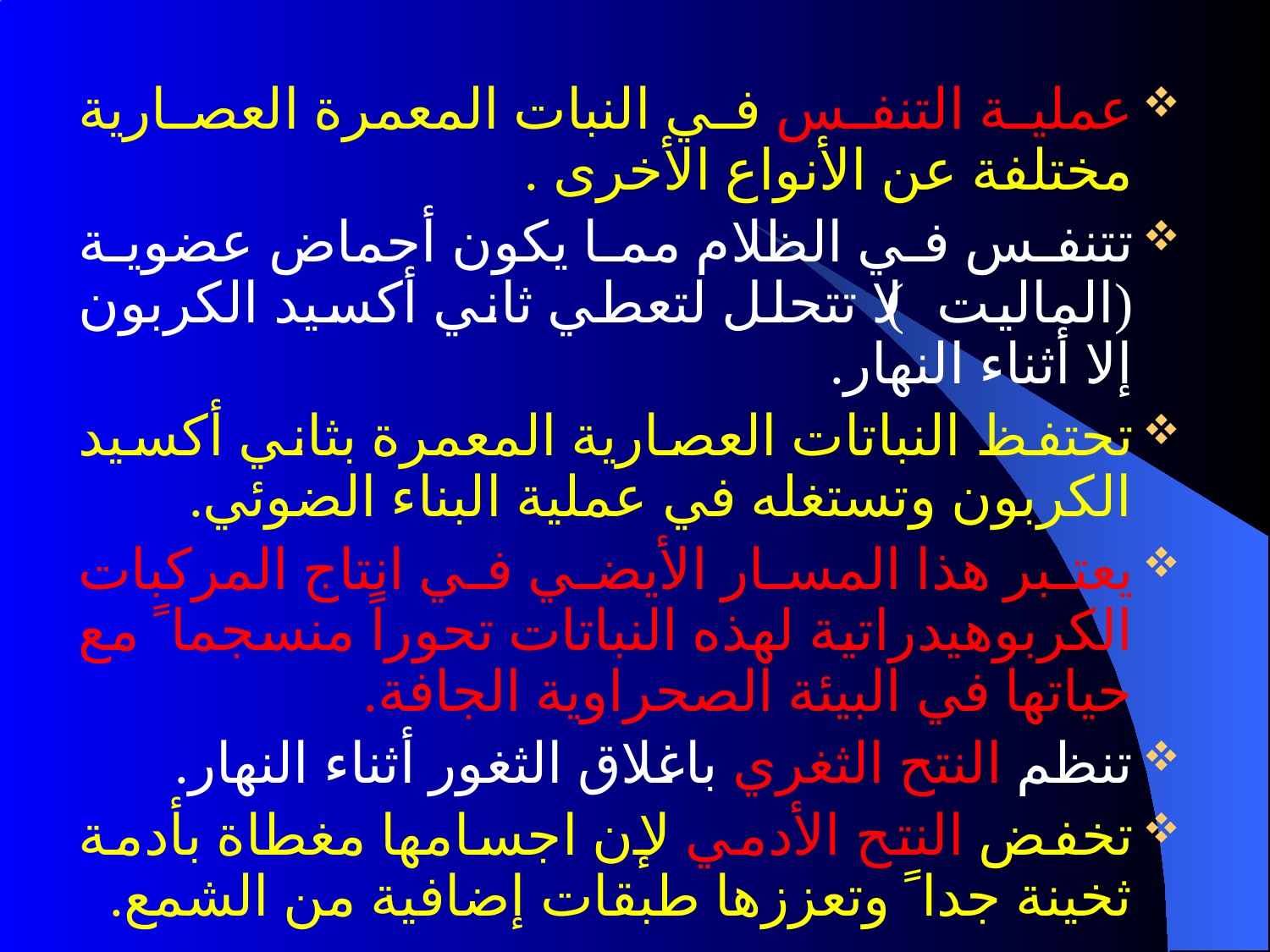

عملية التنفس في النبات المعمرة العصارية مختلفة عن الأنواع الأخرى .
تتنفس في الظلام مما يكون أحماض عضوية (الماليت) لا تتحلل لتعطي ثاني أكسيد الكربون إلا أثناء النهار.
تحتفظ النباتات العصارية المعمرة بثاني أكسيد الكربون وتستغله في عملية البناء الضوئي.
يعتبر هذا المسار الأيضي في انتاج المركبات الكربوهيدراتية لهذه النباتات تحوراً منسجما ً مع حياتها في البيئة الصحراوية الجافة.
تنظم النتح الثغري باغلاق الثغور أثناء النهار.
تخفض النتح الأدمي لإن اجسامها مغطاة بأدمة ثخينة جدا ً وتعززها طبقات إضافية من الشمع.